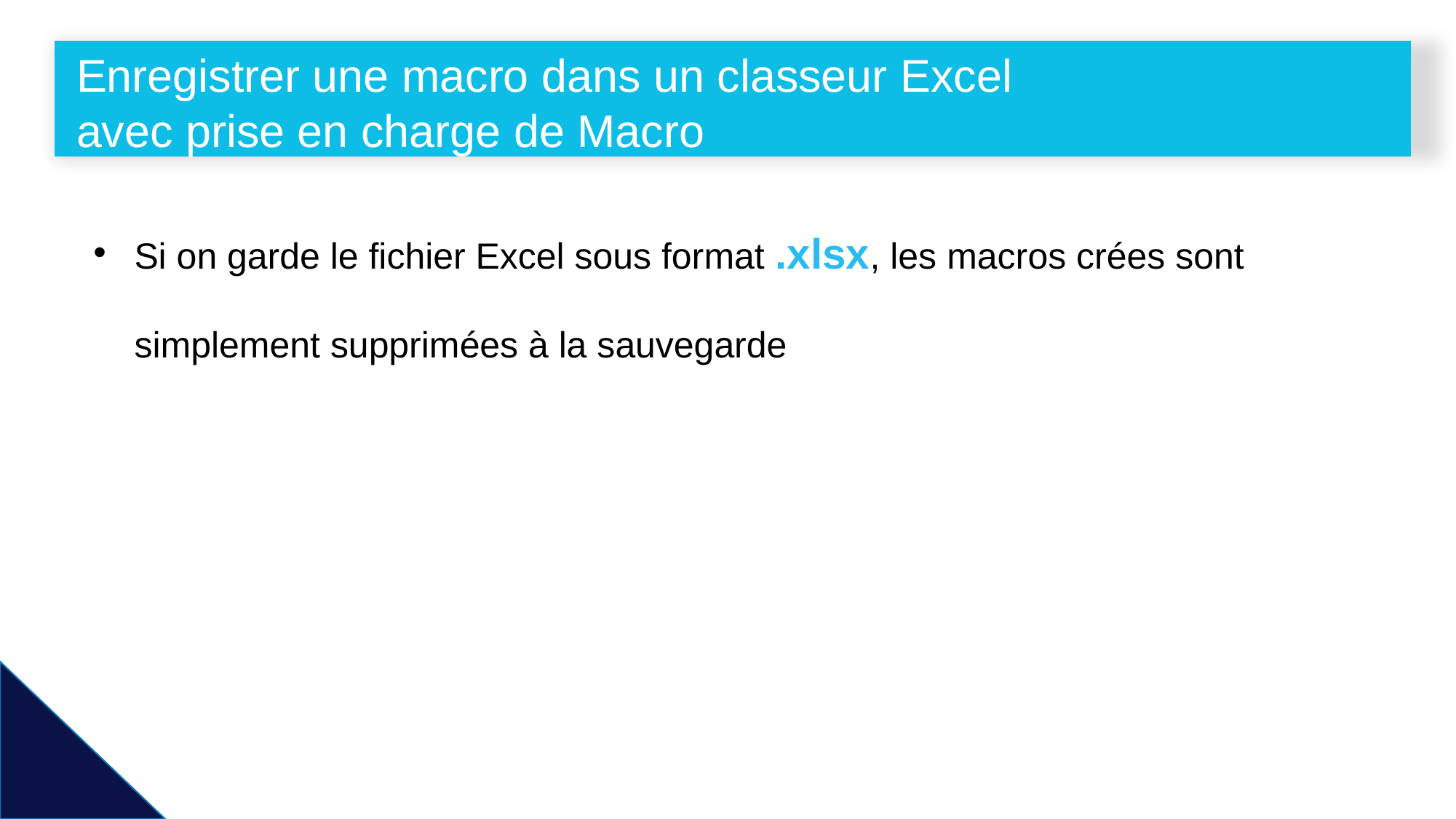

# Enregistrer une macro dans un classeur Excel avec prise en charge de Macro
Si on garde le fichier Excel sous format .xlsx, les macros crées sont simplement supprimées à la sauvegarde